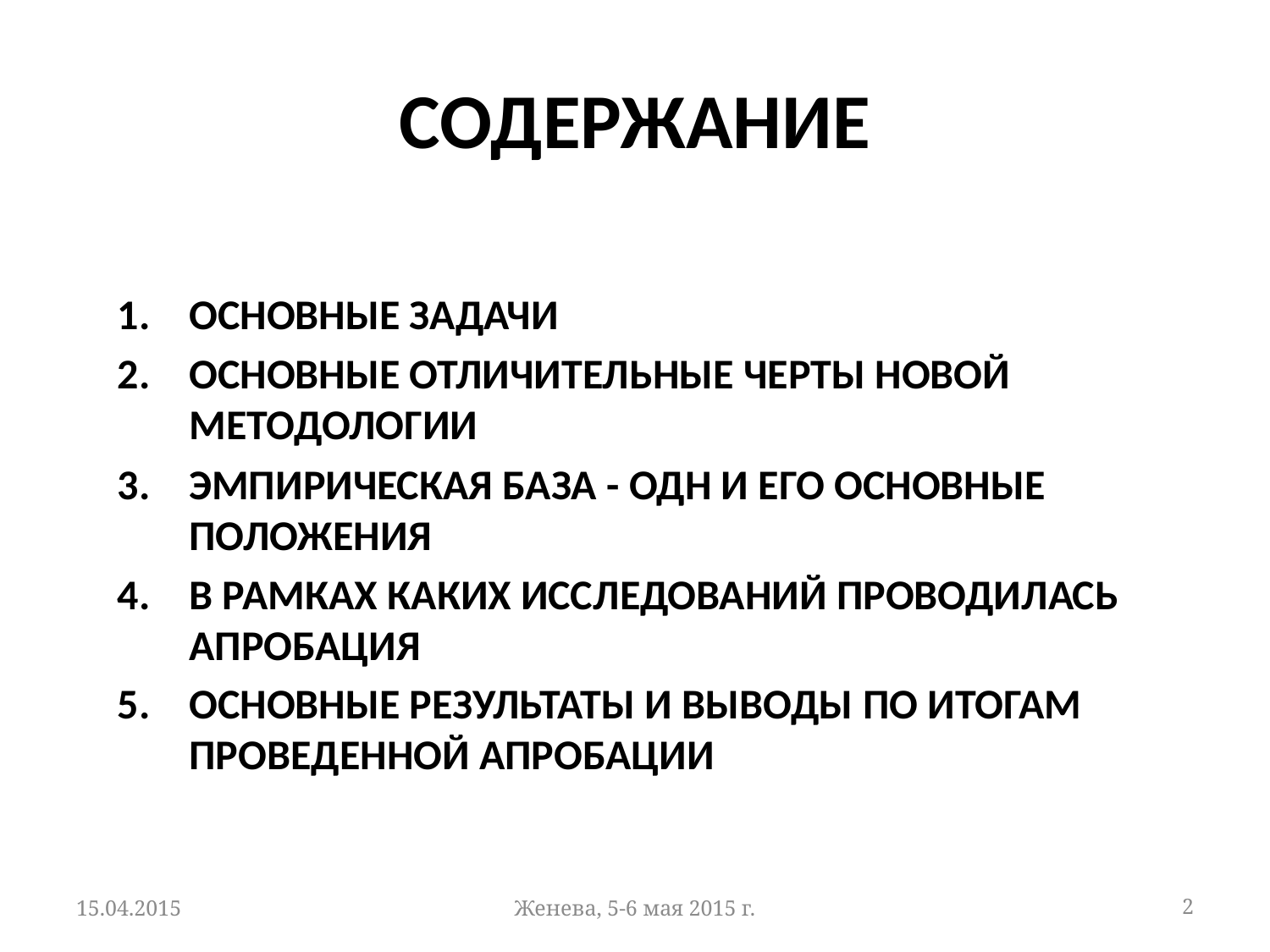

# СОДЕРЖАНИЕ

ОСНОВНЫЕ ЗАДАЧИ
ОСНОВНЫЕ ОТЛИЧИТЕЛЬНЫЕ ЧЕРТЫ НОВОЙ МЕТОДОЛОГИИ
ЭМПИРИЧЕСКАЯ БАЗА - ОДН И ЕГО ОСНОВНЫЕ ПОЛОЖЕНИЯ
В РАМКАХ КАКИХ ИССЛЕДОВАНИЙ ПРОВОДИЛАСЬ АПРОБАЦИЯ
ОСНОВНЫЕ РЕЗУЛЬТАТЫ И ВЫВОДЫ ПО ИТОГАМ ПРОВЕДЕННОЙ АПРОБАЦИИ
15.04.2015
Женева, 5-6 мая 2015 г.
2